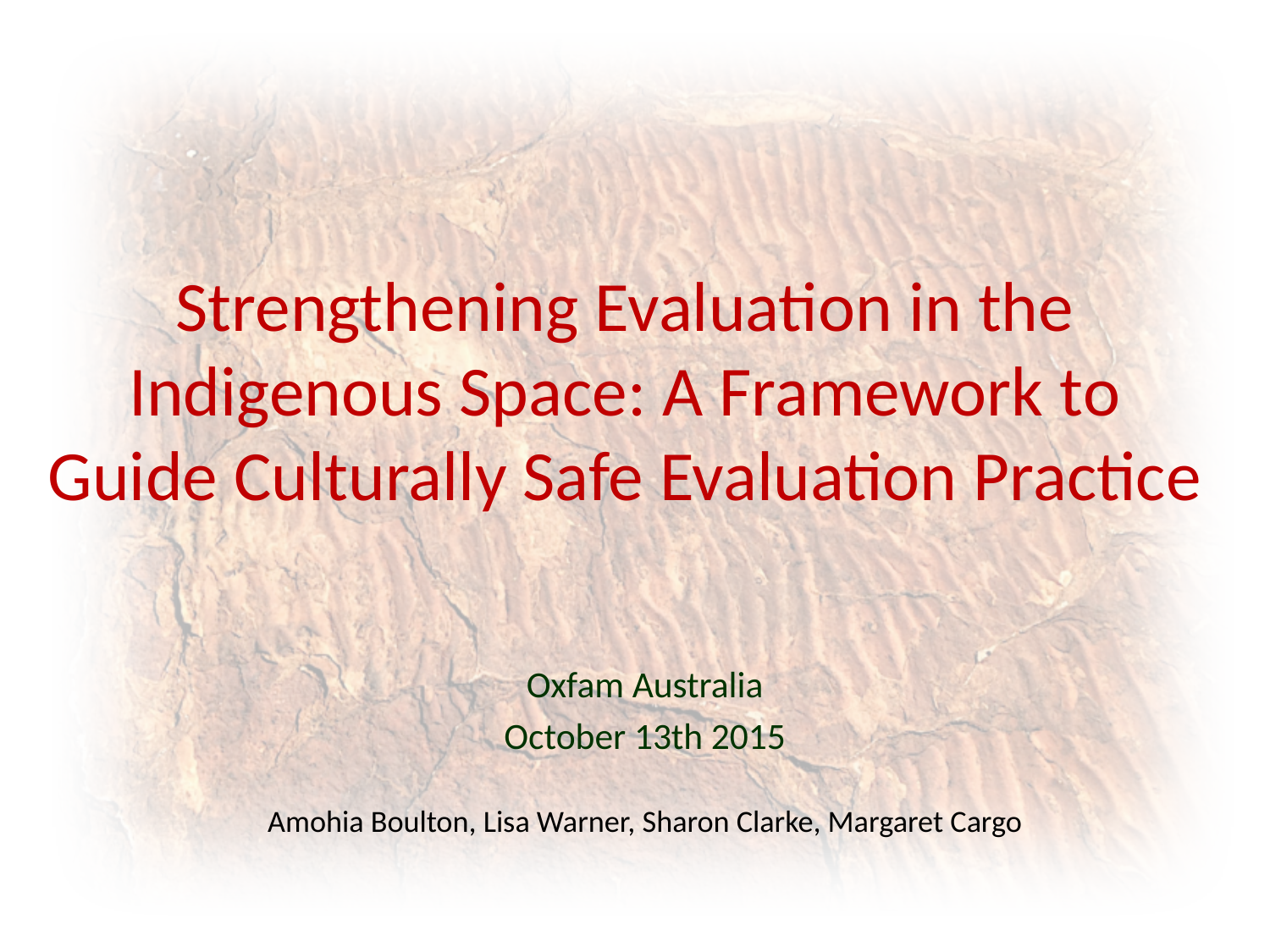

# Strengthening Evaluation in the Indigenous Space: A Framework to Guide Culturally Safe Evaluation Practice

Oxfam Australia
October 13th 2015

Amohia Boulton, Lisa Warner, Sharon Clarke, Margaret Cargo